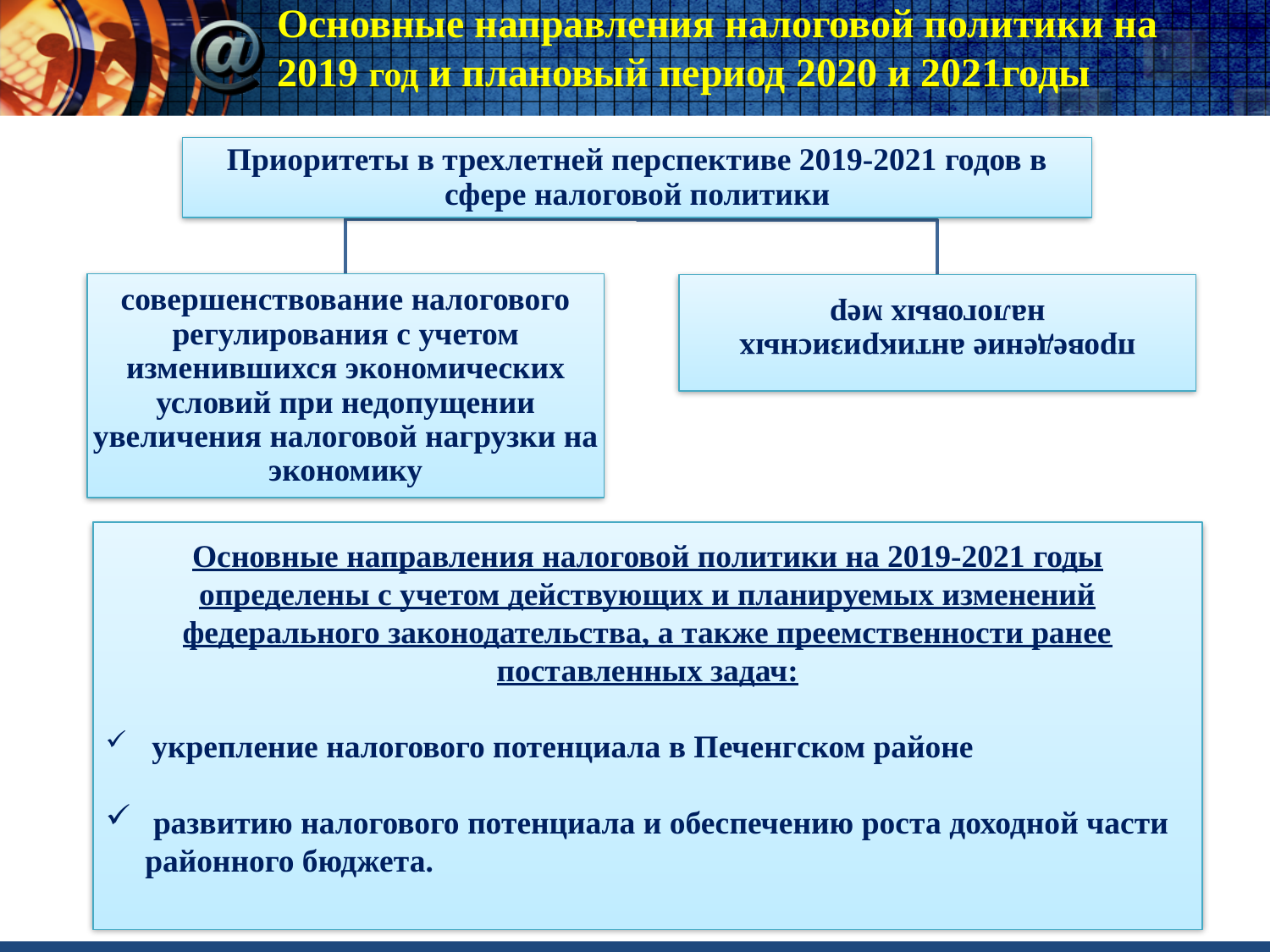

# Основные направления налоговой политики на 2019 год и плановый период 2020 и 2021годы
Приоритеты в трехлетней перспективе 2019-2021 годов в сфере налоговой политики
совершенствование налогового регулирования с учетом изменившихся экономических условий при недопущении увеличения налоговой нагрузки на экономику
проведение антикризисных налоговых мер
Основные направления налоговой политики на 2019-2021 годы определены с учетом действующих и планируемых изменений федерального законодательства, а также преемственности ранее поставленных задач:

 укрепление налогового потенциала в Печенгском районе

 развитию налогового потенциала и обеспечению роста доходной части районного бюджета.